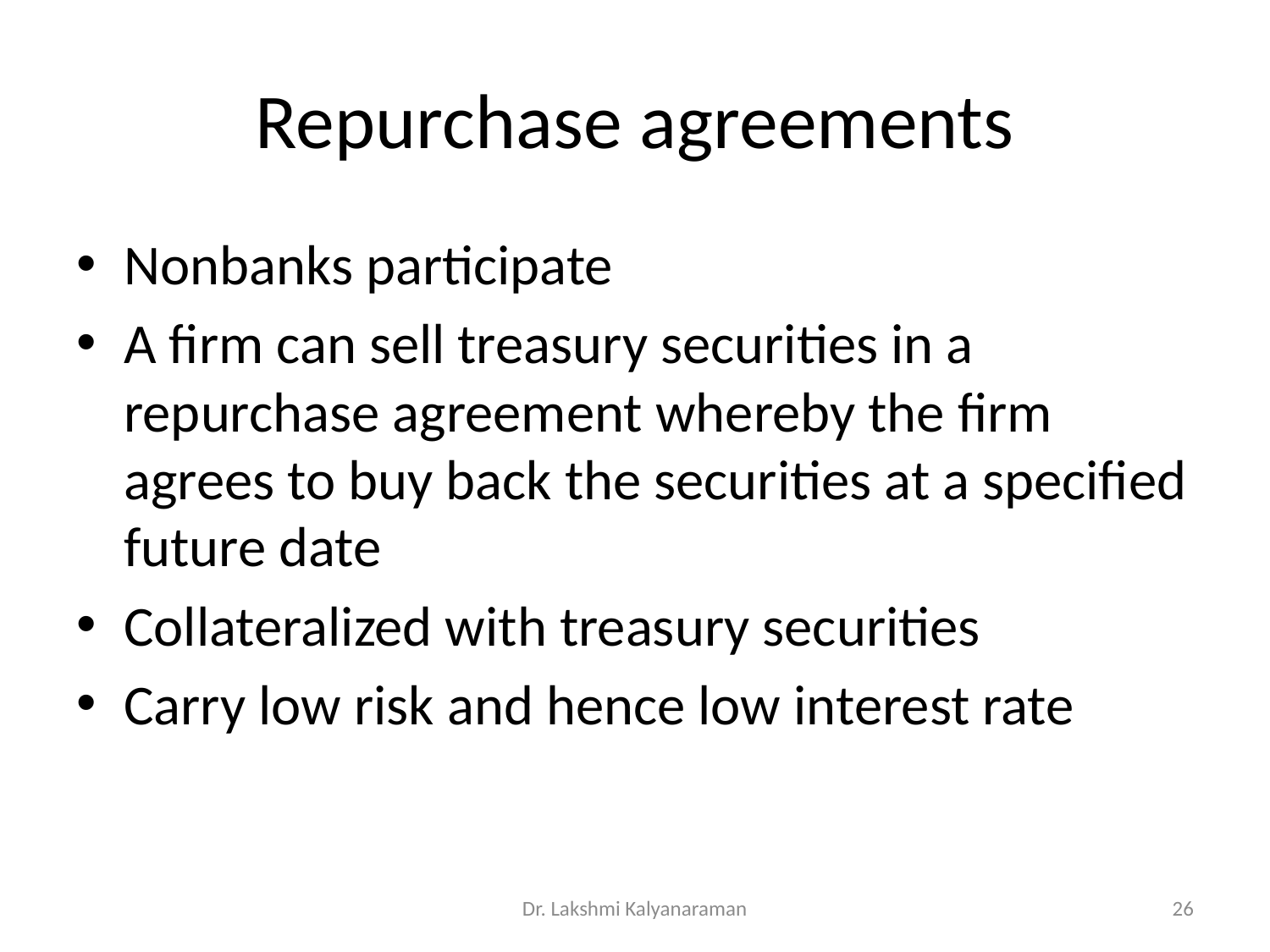

# Repurchase agreements
Nonbanks participate
A firm can sell treasury securities in a repurchase agreement whereby the firm agrees to buy back the securities at a specified future date
Collateralized with treasury securities
Carry low risk and hence low interest rate

Dr. Lakshmi Kalyanaraman
26